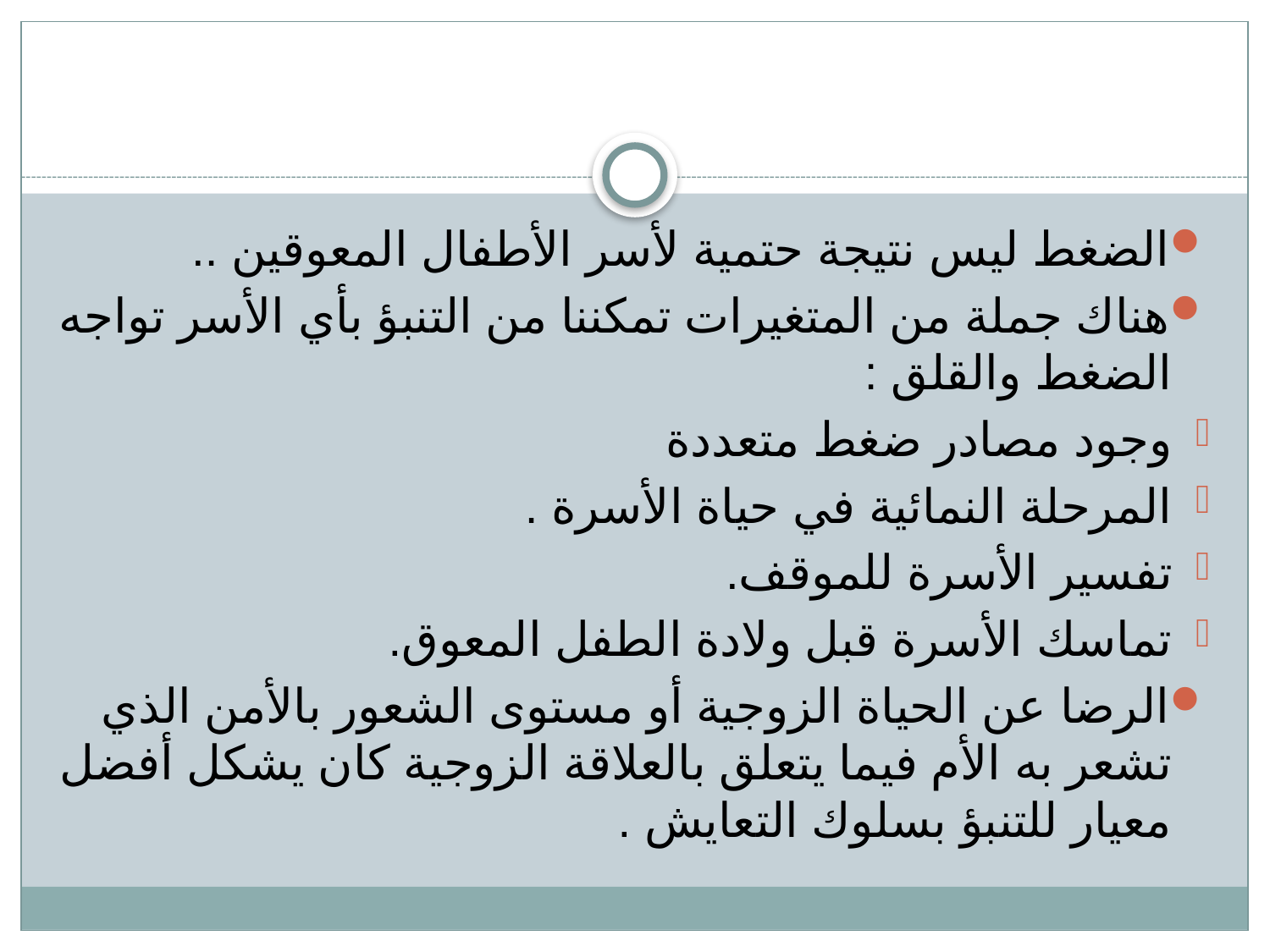

#
الضغط ليس نتيجة حتمية لأسر الأطفال المعوقين ..
هناك جملة من المتغيرات تمكننا من التنبؤ بأي الأسر تواجه الضغط والقلق :
وجود مصادر ضغط متعددة
المرحلة النمائية في حياة الأسرة .
تفسير الأسرة للموقف.
تماسك الأسرة قبل ولادة الطفل المعوق.
الرضا عن الحياة الزوجية أو مستوى الشعور بالأمن الذي تشعر به الأم فيما يتعلق بالعلاقة الزوجية كان يشكل أفضل معيار للتنبؤ بسلوك التعايش .